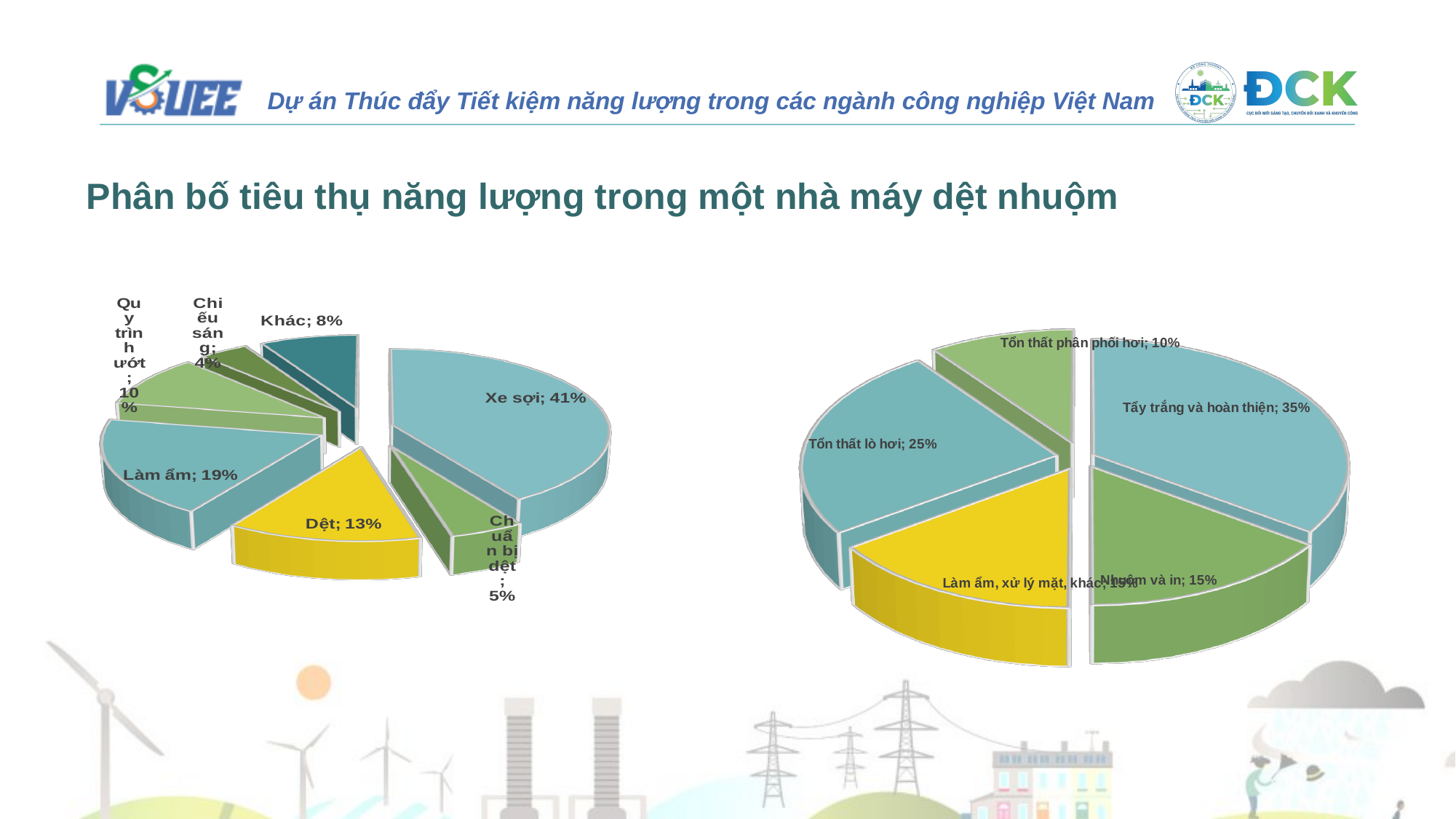

Phân bố tiêu thụ năng lượng trong một nhà máy dệt nhuộm

[unsupported chart]

[unsupported chart]